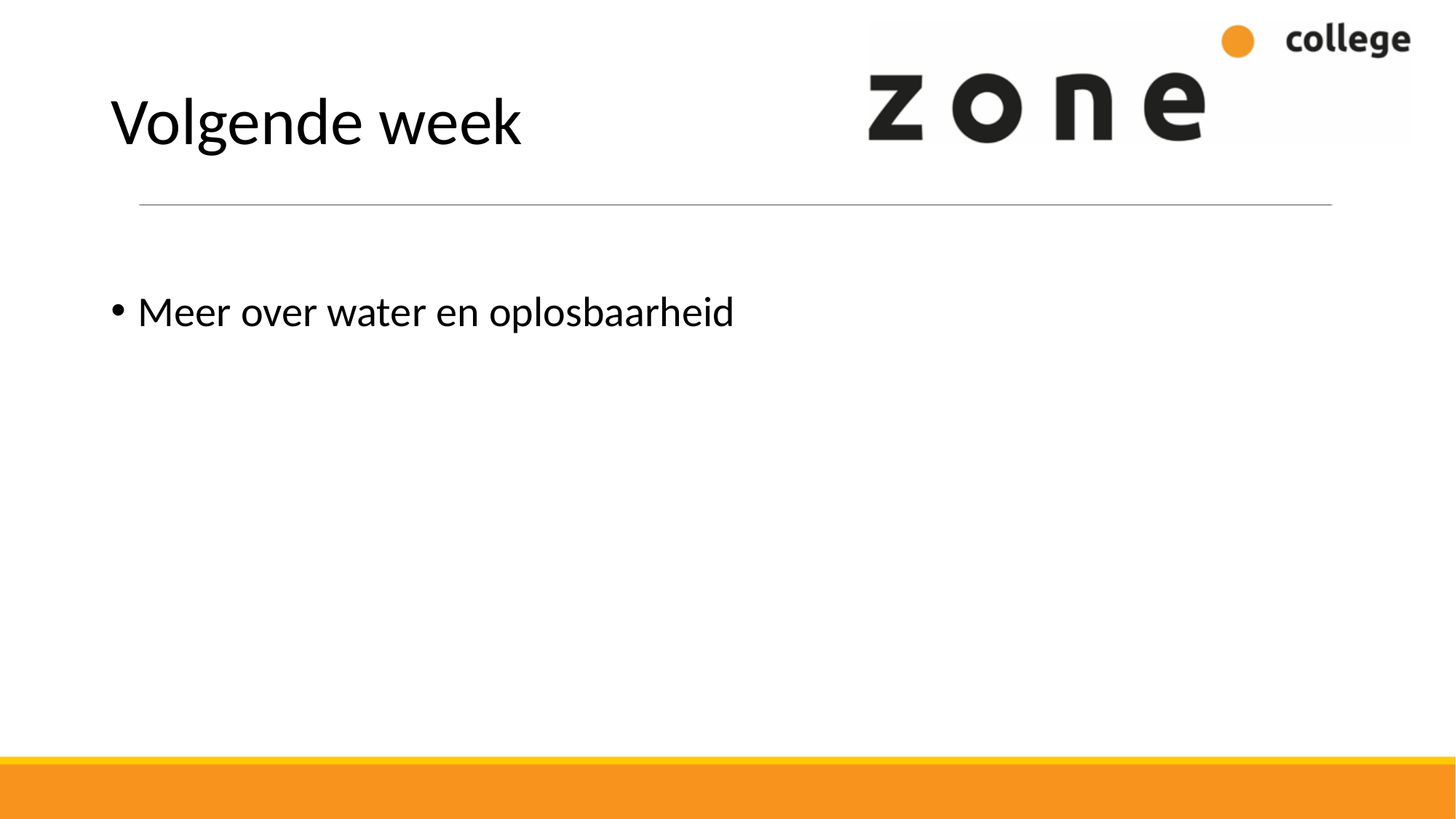

# Volgende week

Meer over water en oplosbaarheid